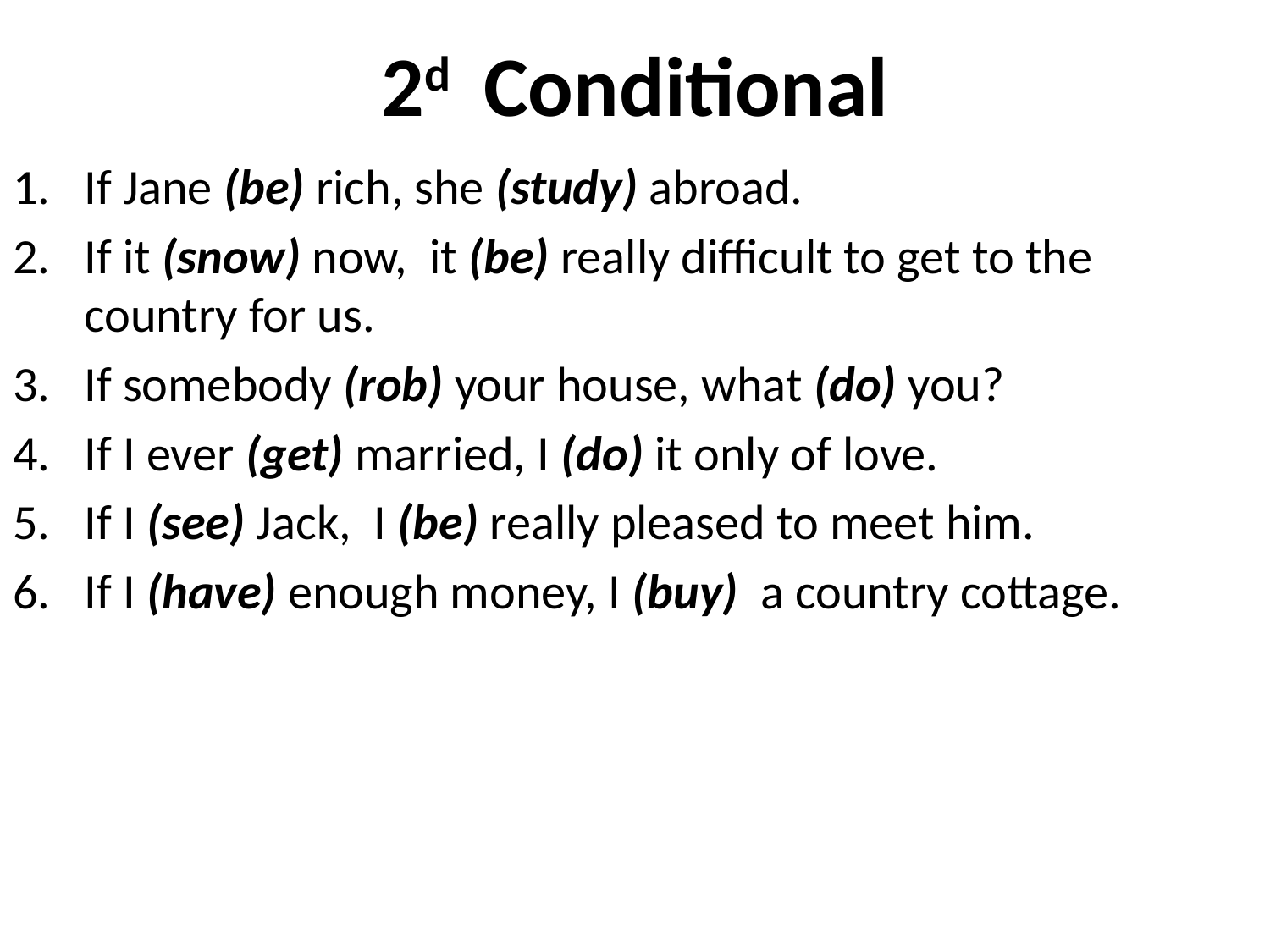

2d   Conditional
If Jane (be) rich, she (study) abroad.
If it (snow) now,  it (be) really difficult to get to the country for us.
If somebody (rob) your house, what (do) you?
If I ever (get) married, I (do) it only of love.
If I (see) Jack,  I (be) really pleased to meet him.
If I (have) enough money, I (buy)  a country cottage.